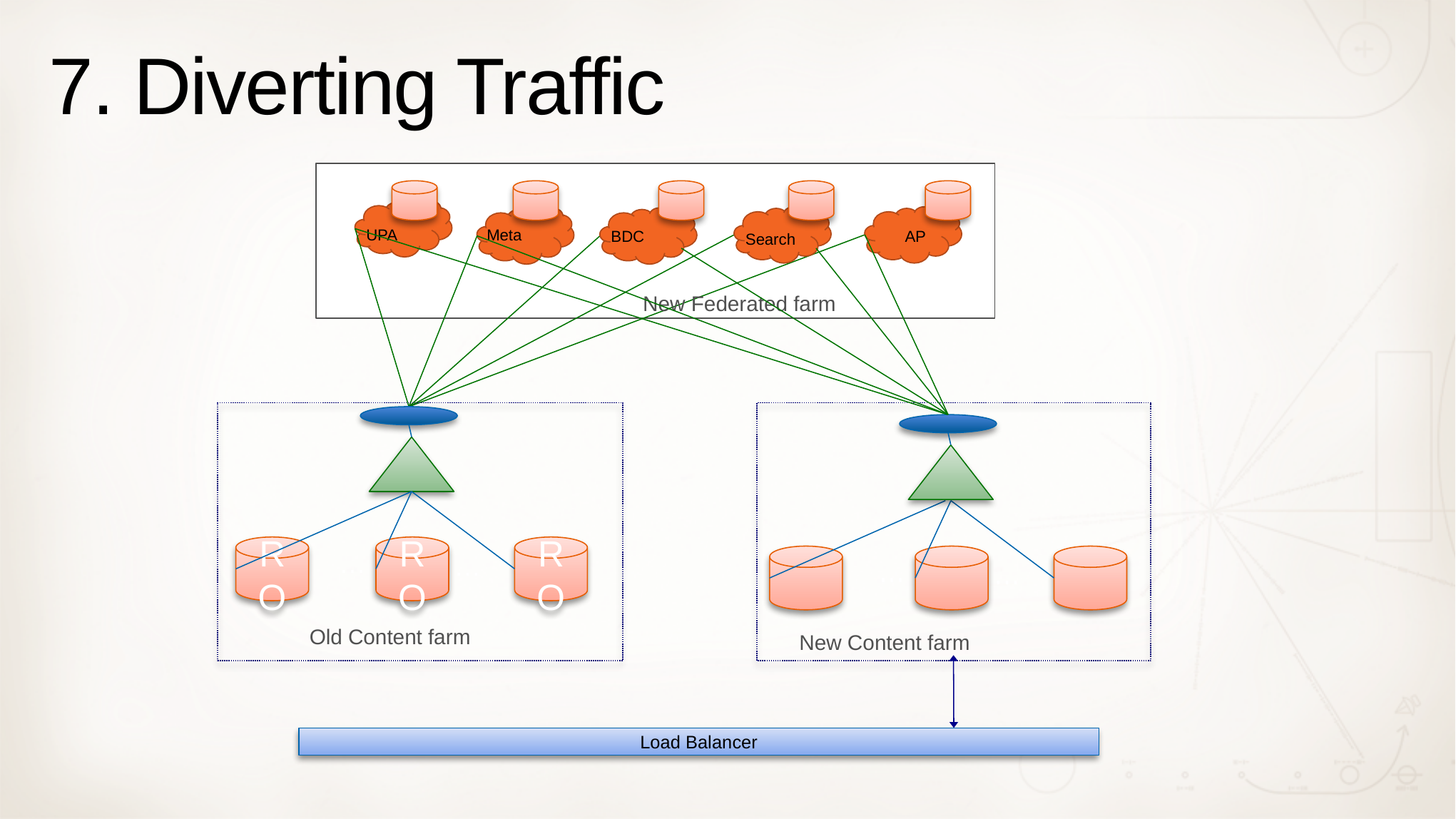

# 7. Diverting Traffic

UPA

Meta

BDC

AP

Search
MSS
New Federated farm

RO
RO
RO

…
…
…
…
…
…
Old Content farm
New Content farm
Load Balancer